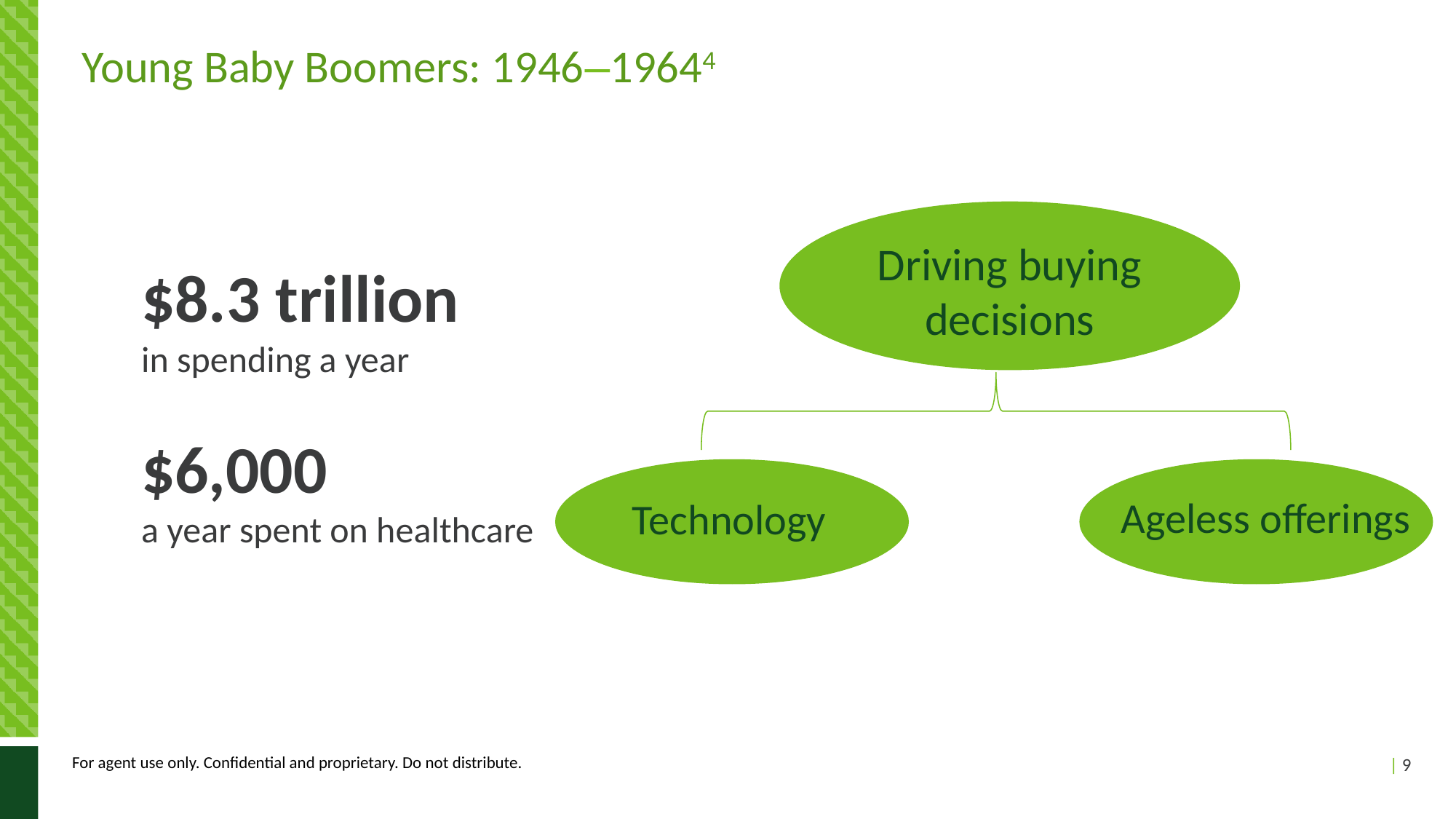

# Young Baby Boomers: 1946–19644

Driving buying
decisions
$8.3 trillion
in spending a year
$6,000
a year spent on healthcare

Ageless offerings
Technology
For agent use only. Confidential and proprietary. Do not distribute.
| 9